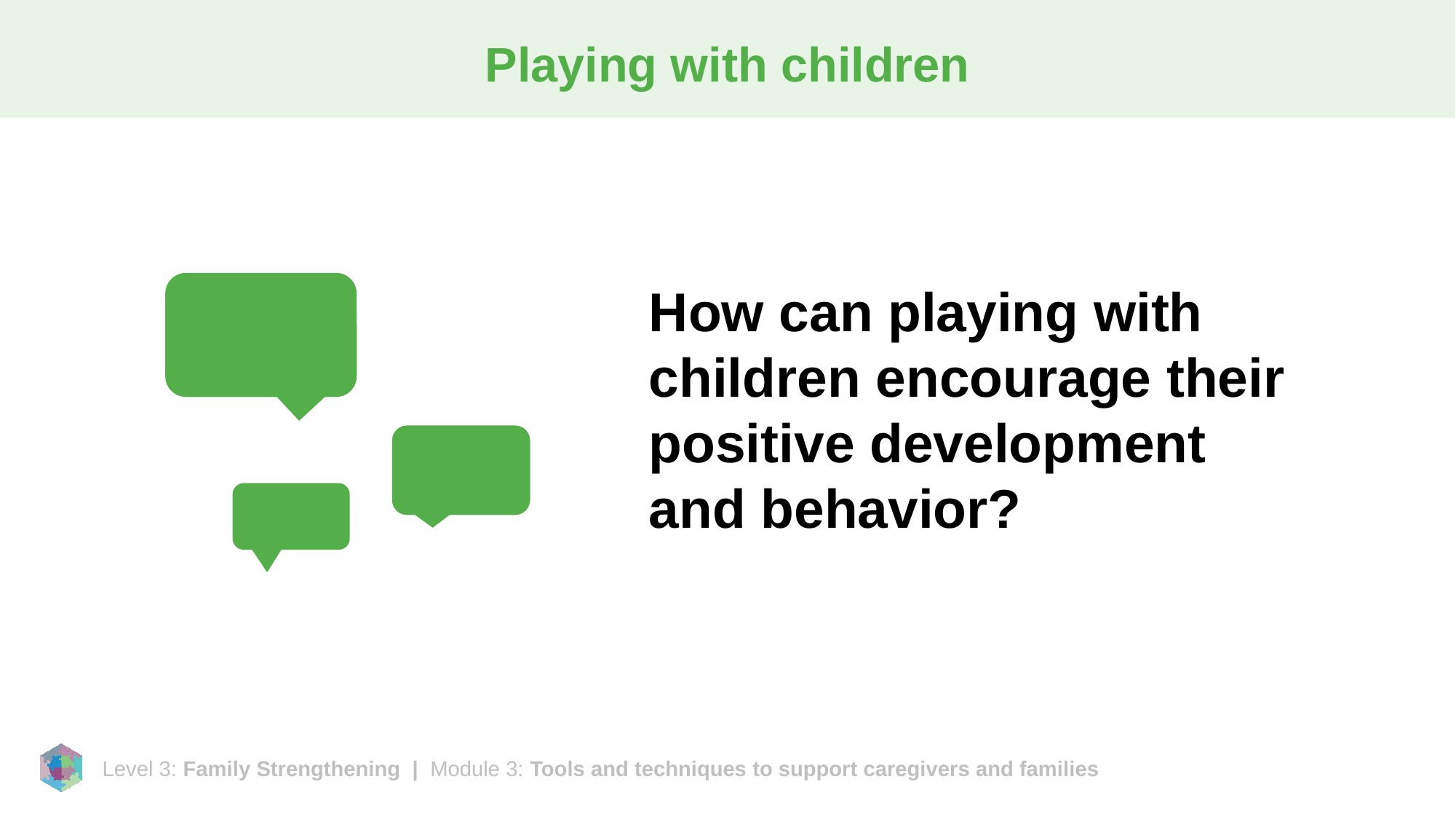

# Playing with children
How can playing with children encourage their positive development and behavior?